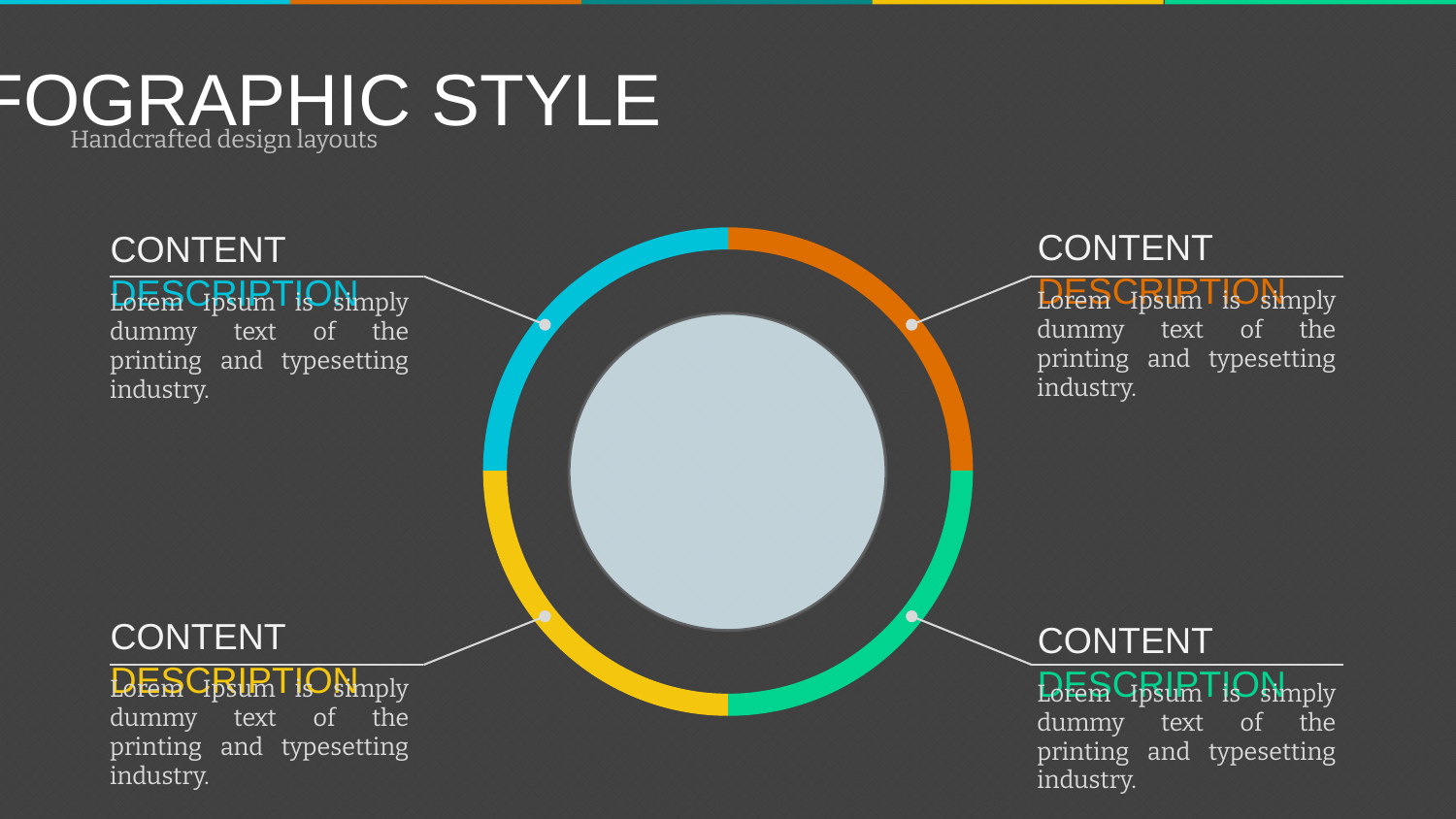

INFOGRAPHIC STYLE
Handcrafted design layouts
CONTENT DESCRIPTION
CONTENT DESCRIPTION

Lorem Ipsum is simply dummy text of the printing and typesetting industry.
Lorem Ipsum is simply dummy text of the printing and typesetting industry.

CONTENT DESCRIPTION
CONTENT DESCRIPTION
Lorem Ipsum is simply dummy text of the printing and typesetting industry.
Lorem Ipsum is simply dummy text of the printing and typesetting industry.